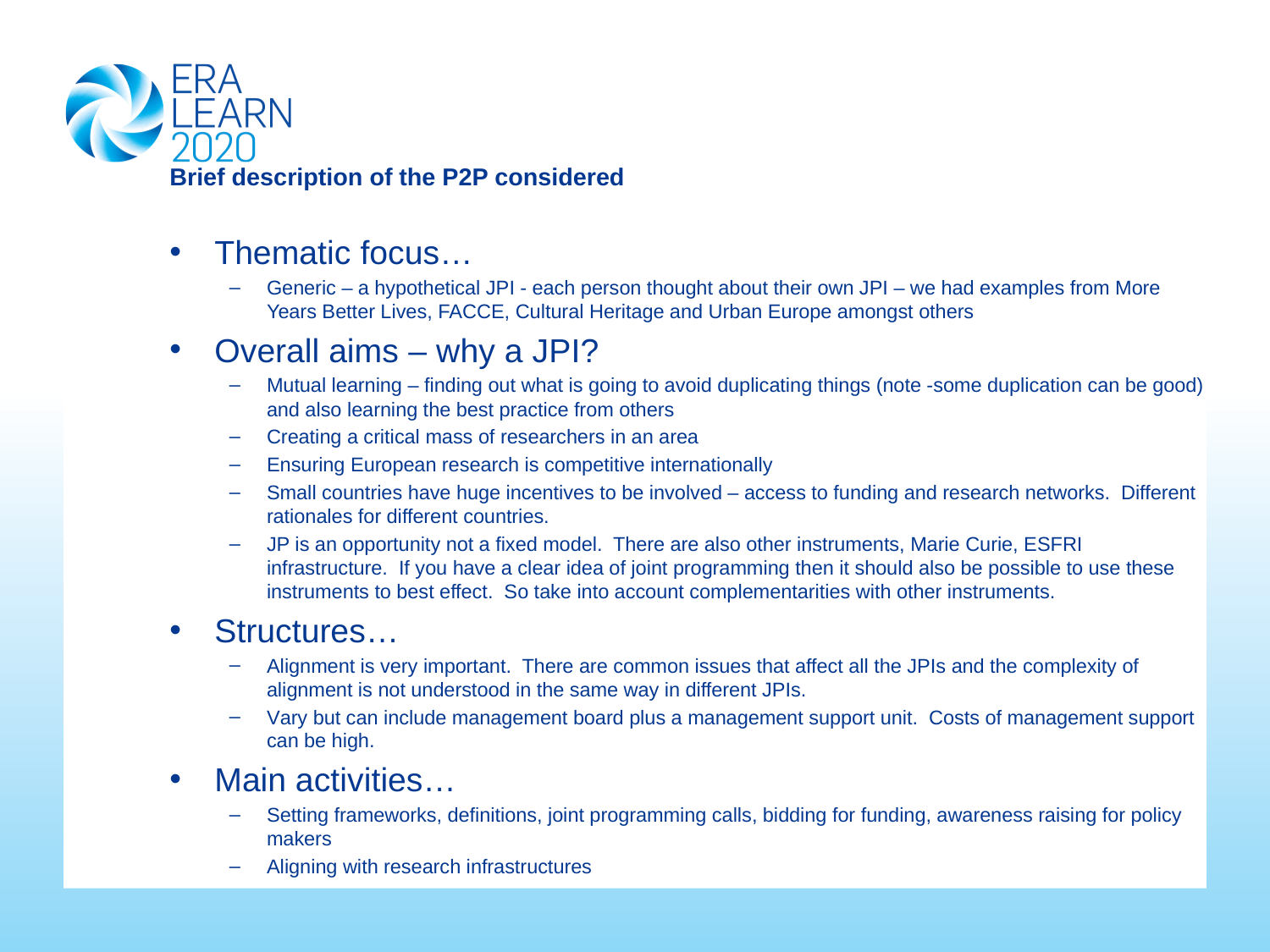

# Brief description of the P2P considered
Thematic focus…
Generic – a hypothetical JPI - each person thought about their own JPI – we had examples from More Years Better Lives, FACCE, Cultural Heritage and Urban Europe amongst others
Overall aims – why a JPI?
Mutual learning – finding out what is going to avoid duplicating things (note -some duplication can be good) and also learning the best practice from others
Creating a critical mass of researchers in an area
Ensuring European research is competitive internationally
Small countries have huge incentives to be involved – access to funding and research networks.  Different rationales for different countries.
JP is an opportunity not a fixed model.  There are also other instruments, Marie Curie, ESFRI infrastructure.  If you have a clear idea of joint programming then it should also be possible to use these instruments to best effect.  So take into account complementarities with other instruments.
Structures…
Alignment is very important.  There are common issues that affect all the JPIs and the complexity of alignment is not understood in the same way in different JPIs.
Vary but can include management board plus a management support unit.  Costs of management support can be high.
Main activities…
Setting frameworks, definitions, joint programming calls, bidding for funding, awareness raising for policy makers
Aligning with research infrastructures